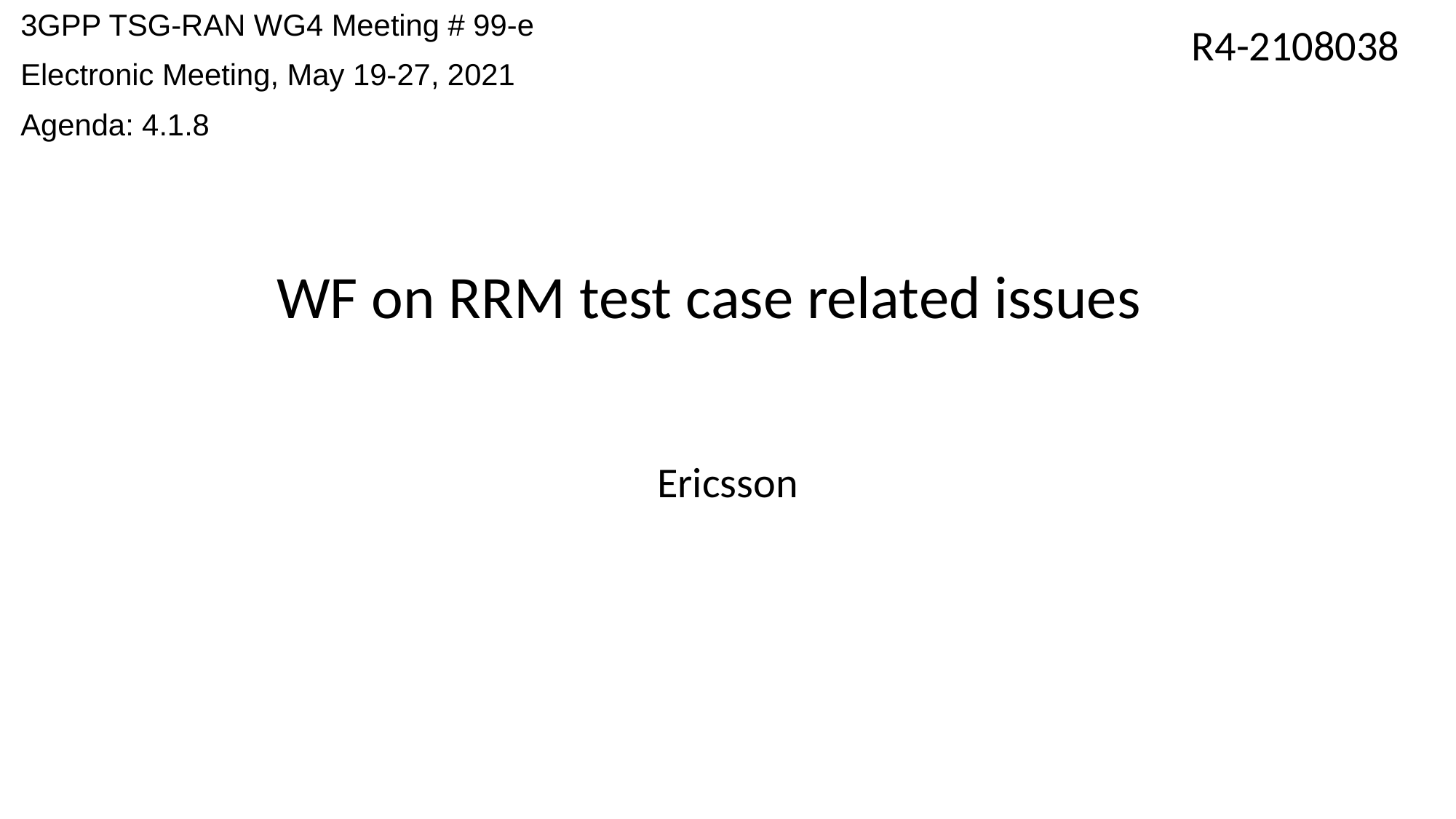

3GPP TSG-RAN WG4 Meeting # 99-e
Electronic Meeting, May 19-27, 2021
Agenda: 4.1.8
R4-2108038
# WF on RRM test case related issues
Ericsson